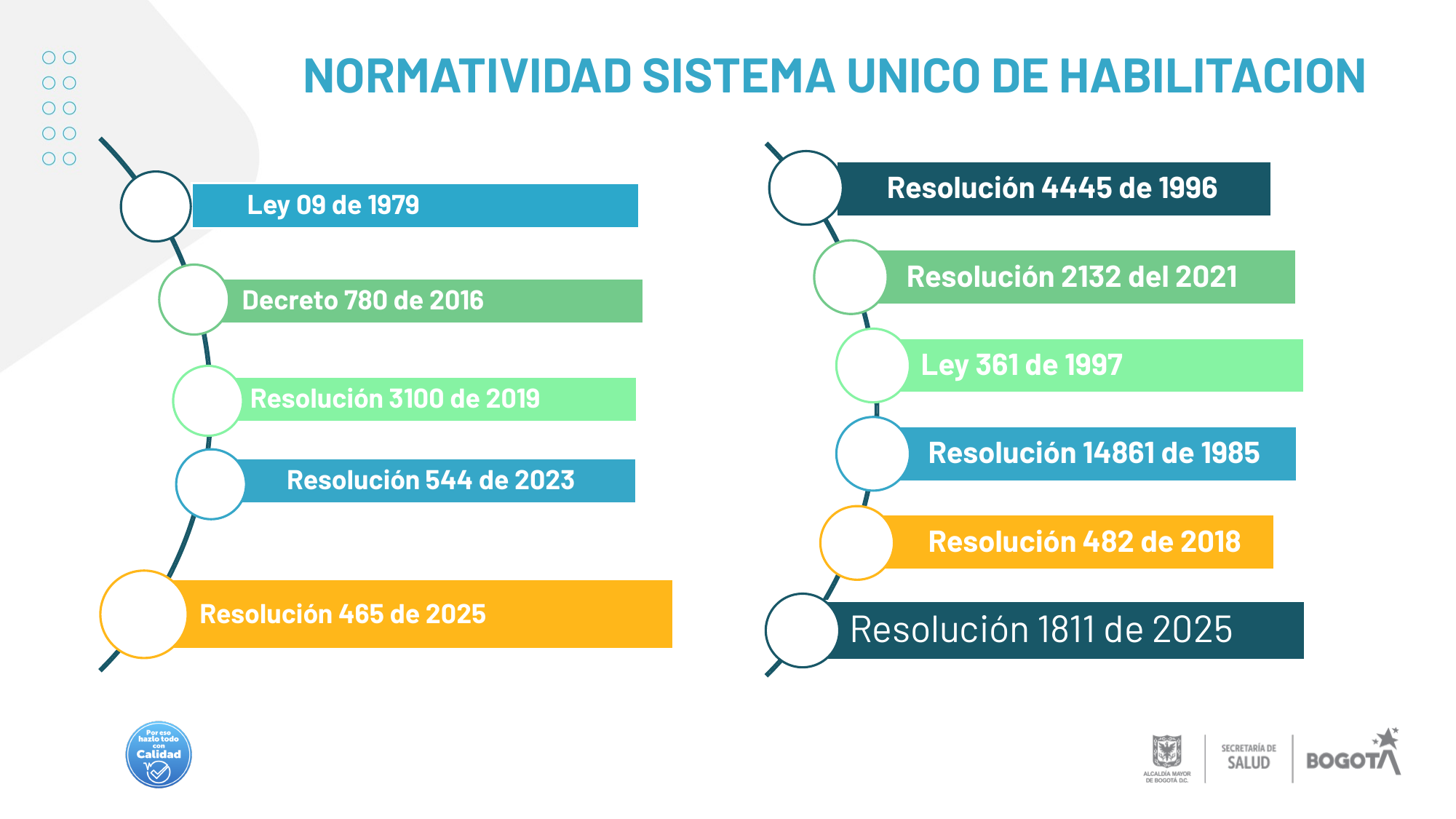

NORMATIVIDAD SISTEMA UNICO DE HABILITACION
Ley 09 de 1979
Decreto 780 de 2016
Resolución 3100 de 2019
Resolución 544 de 2023
Resolución 465 de 2025
  Resolución 4445 de 1996
Resolución 2132 del 2021
Ley 361 de 1997
Resolución 14861 de 1985
Resolución 482 de 2018
Resolución 1811 de 2025